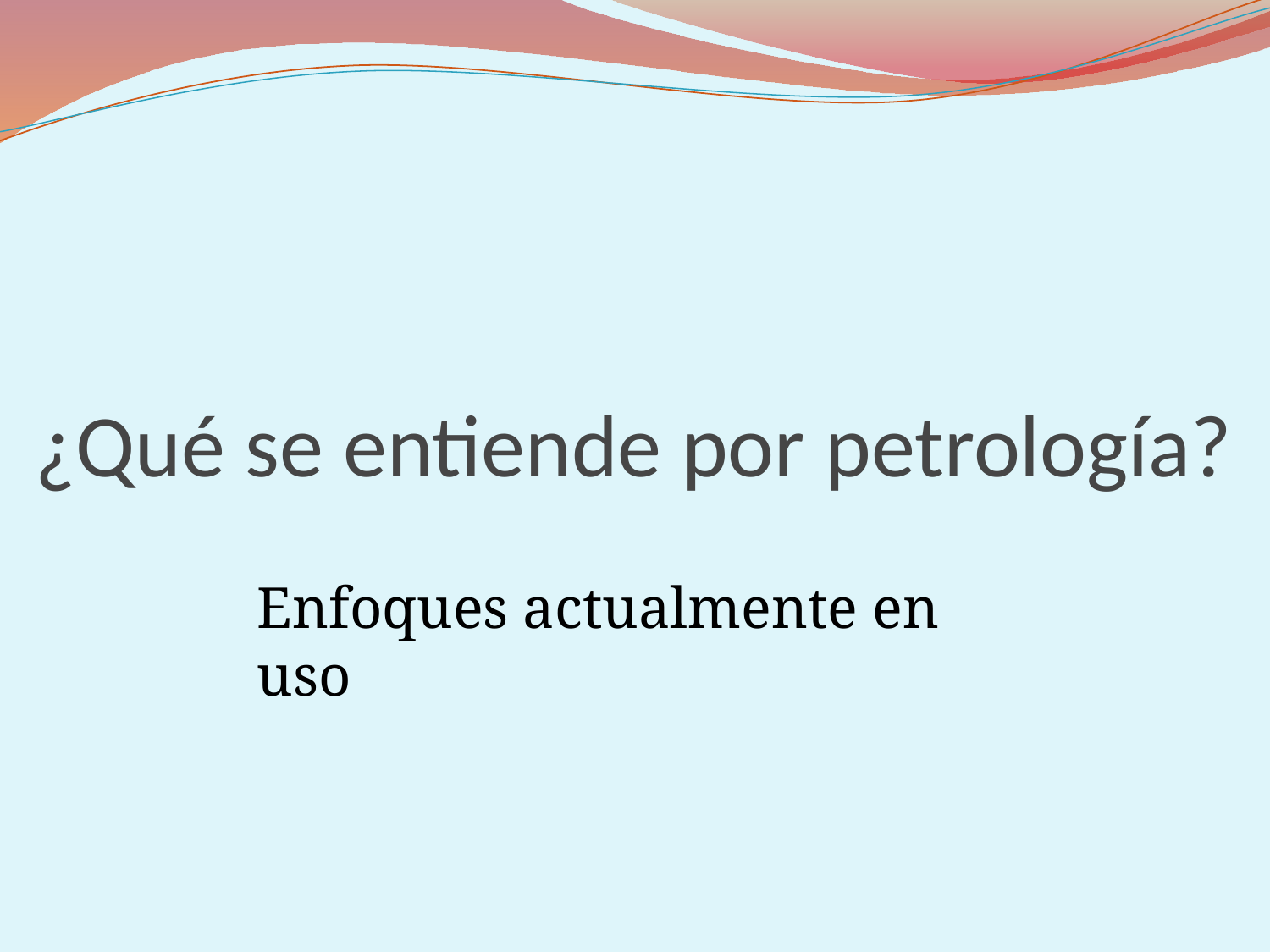

# ¿Qué se entiende por petrología?
Enfoques actualmente en uso